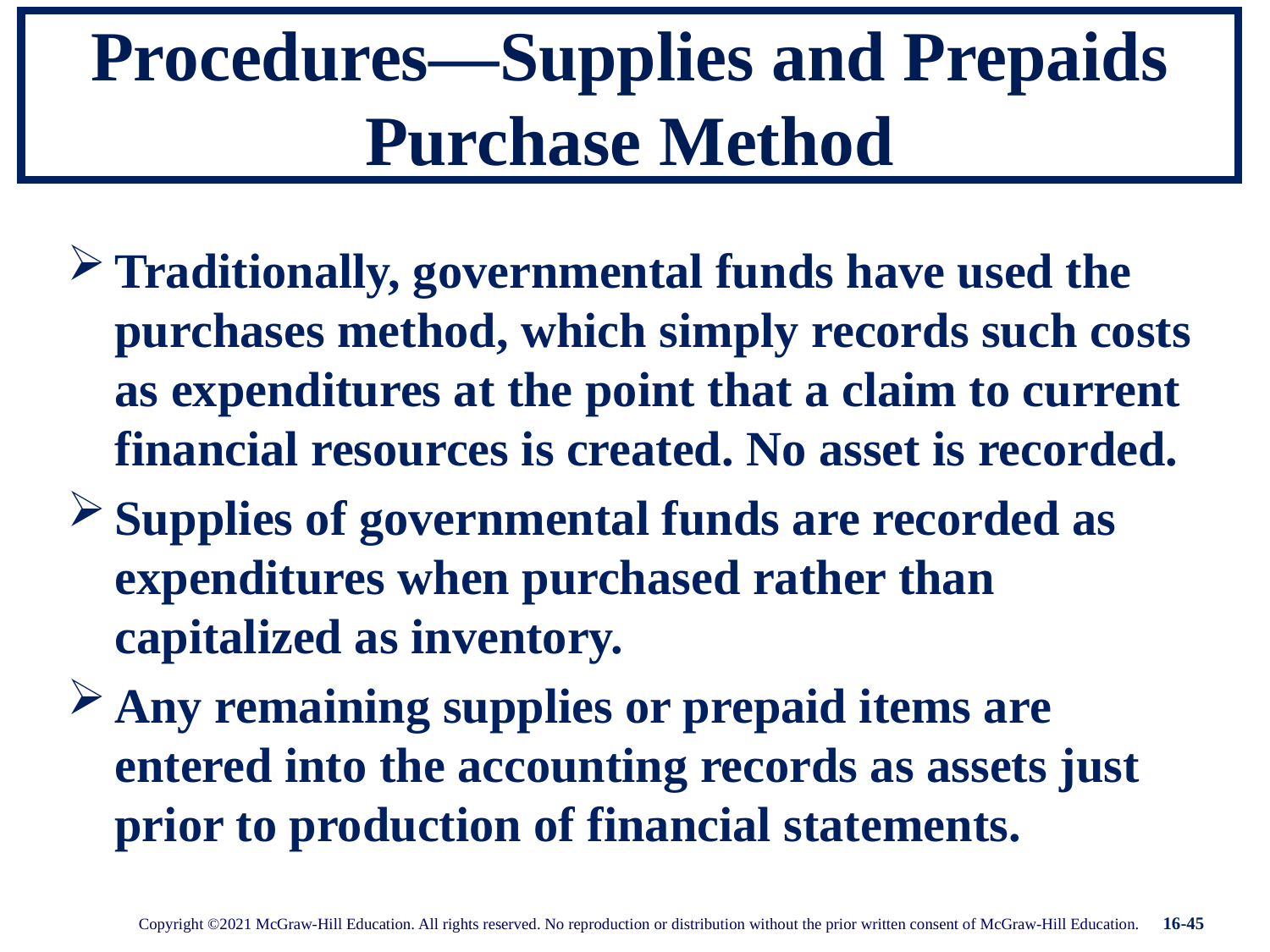

# Procedures—Supplies and Prepaids Purchase Method
Traditionally, governmental funds have used the purchases method, which simply records such costs as expenditures at the point that a claim to current financial resources is created. No asset is recorded.
Supplies of governmental funds are recorded as expenditures when purchased rather than capitalized as inventory.
Any remaining supplies or prepaid items are entered into the accounting records as assets just prior to production of financial statements.
16-45
Copyright ©2021 McGraw-Hill Education. All rights reserved. No reproduction or distribution without the prior written consent of McGraw-Hill Education.